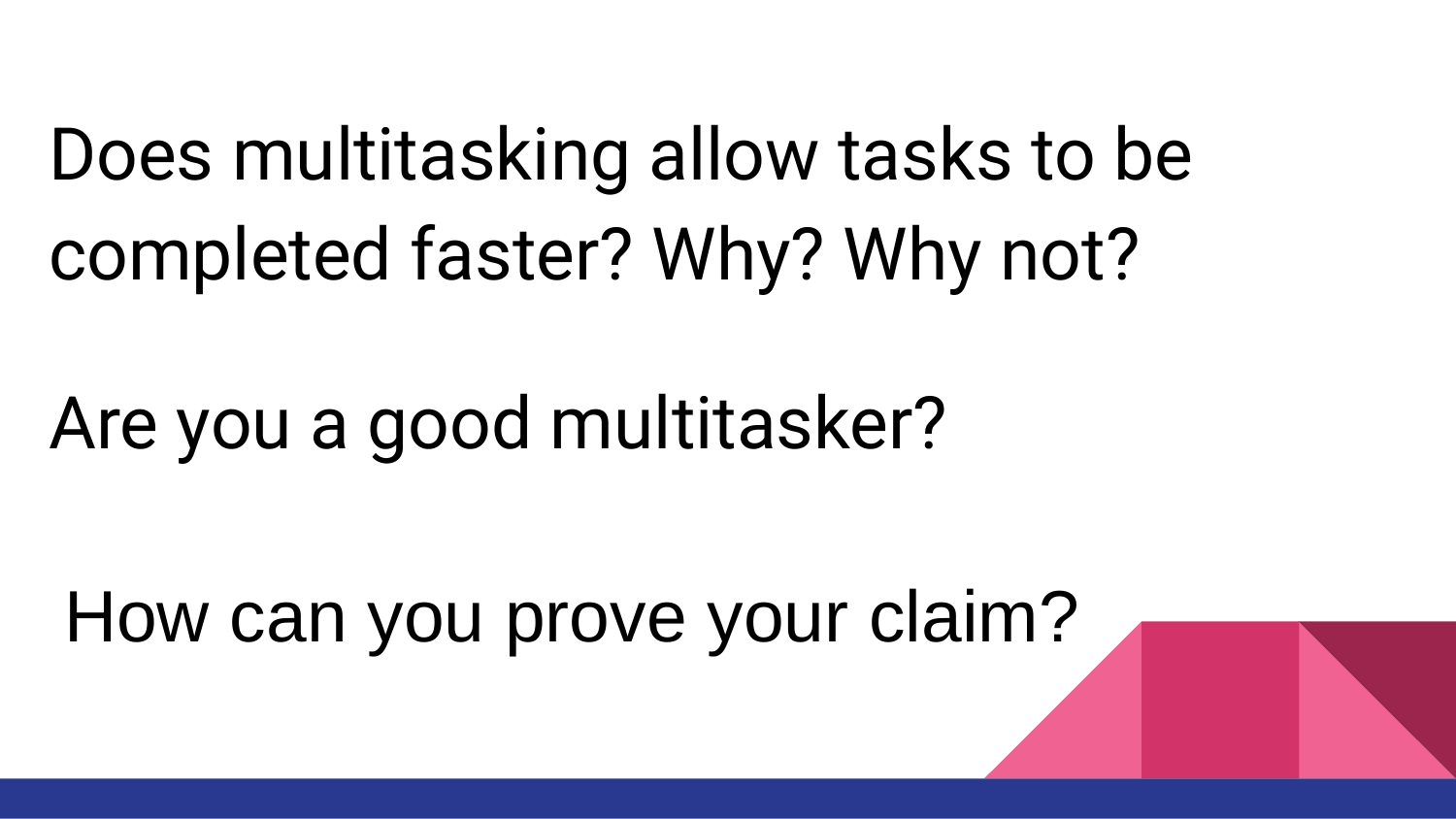

Does multitasking allow tasks to be completed faster? Why? Why not?
Are you a good multitasker?
How can you prove your claim?